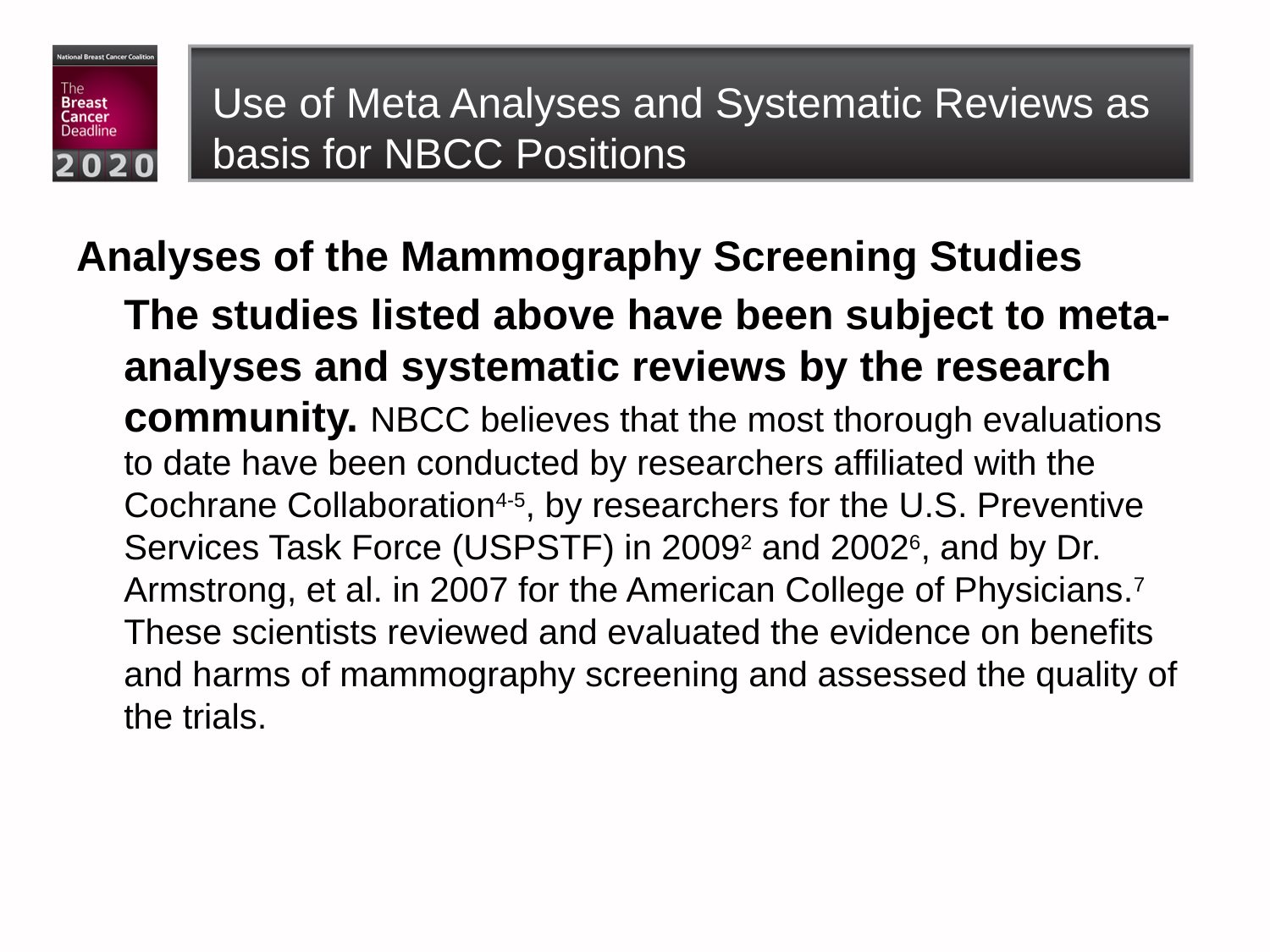

# Use of Meta Analyses and Systematic Reviews as basis for NBCC Positions
Analyses of the Mammography Screening Studies
	The studies listed above have been subject to meta-analyses and systematic reviews by the research community. NBCC believes that the most thorough evaluations to date have been conducted by researchers affiliated with the Cochrane Collaboration4-5, by researchers for the U.S. Preventive Services Task Force (USPSTF) in 20092 and 20026, and by Dr. Armstrong, et al. in 2007 for the American College of Physicians.7 These scientists reviewed and evaluated the evidence on benefits and harms of mammography screening and assessed the quality of the trials.